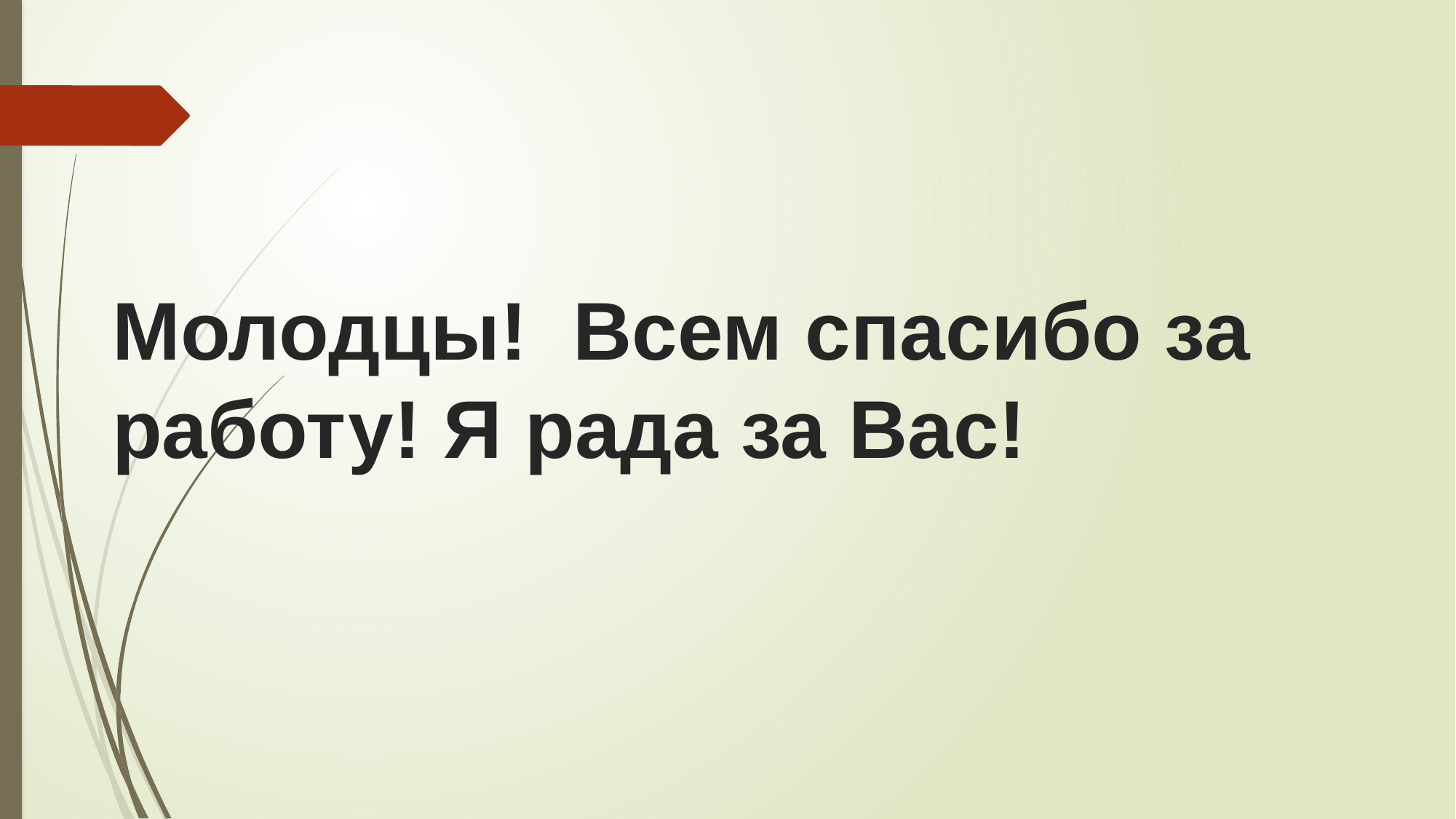

# Молодцы!  Всем спасибо за работу! Я рада за Вас!